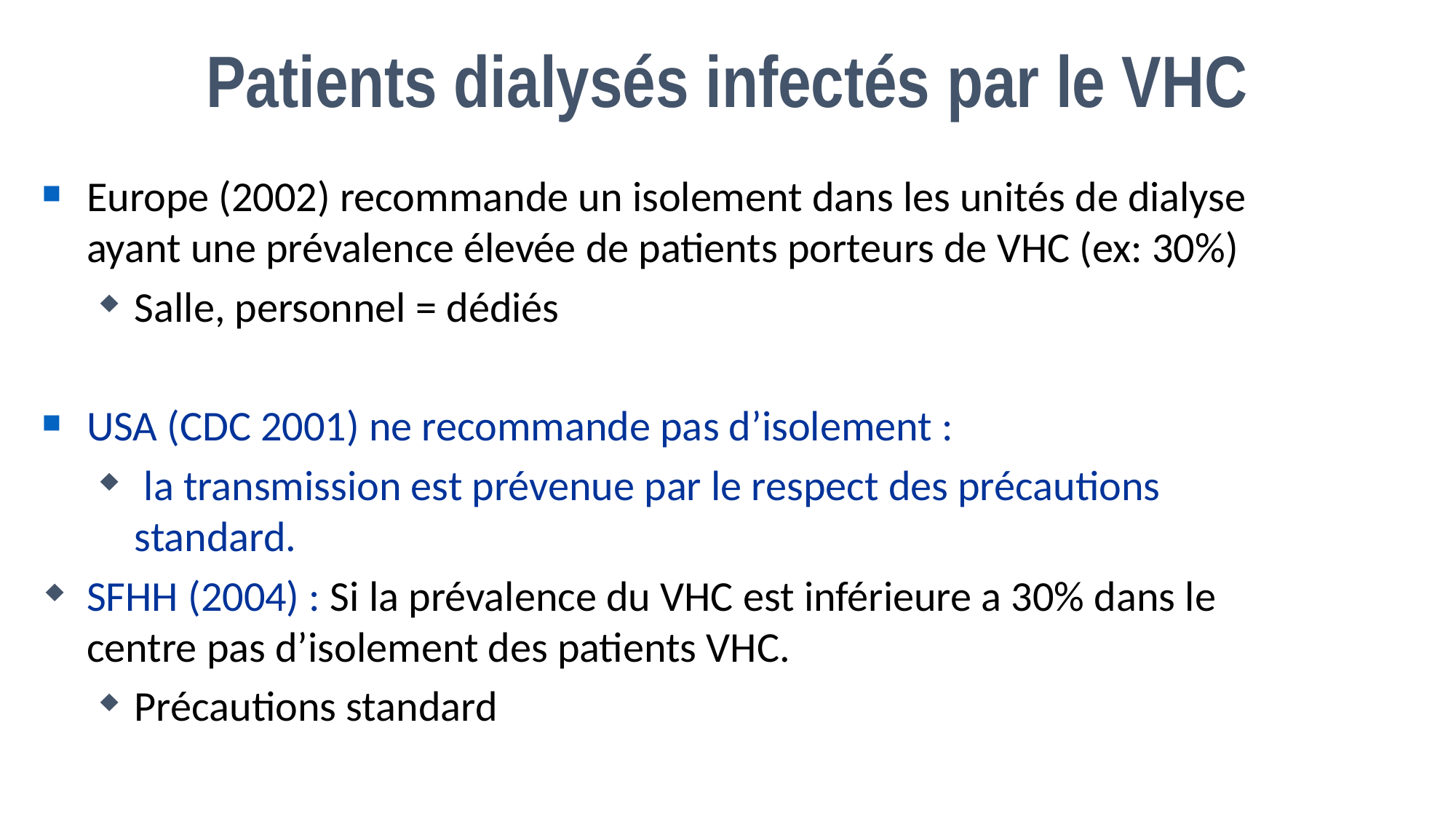

Patients dialysés infectés par le VHC

Europe (2002) recommande un isolement dans les unités de dialyse ayant une prévalence élevée de patients porteurs de VHC (ex: 30%)
Salle, personnel = dédiés

USA (CDC 2001) ne recommande pas d’isolement :
 la transmission est prévenue par le respect des précautions standard.
SFHH (2004) : Si la prévalence du VHC est inférieure a 30% dans le centre pas d’isolement des patients VHC.
Précautions standard